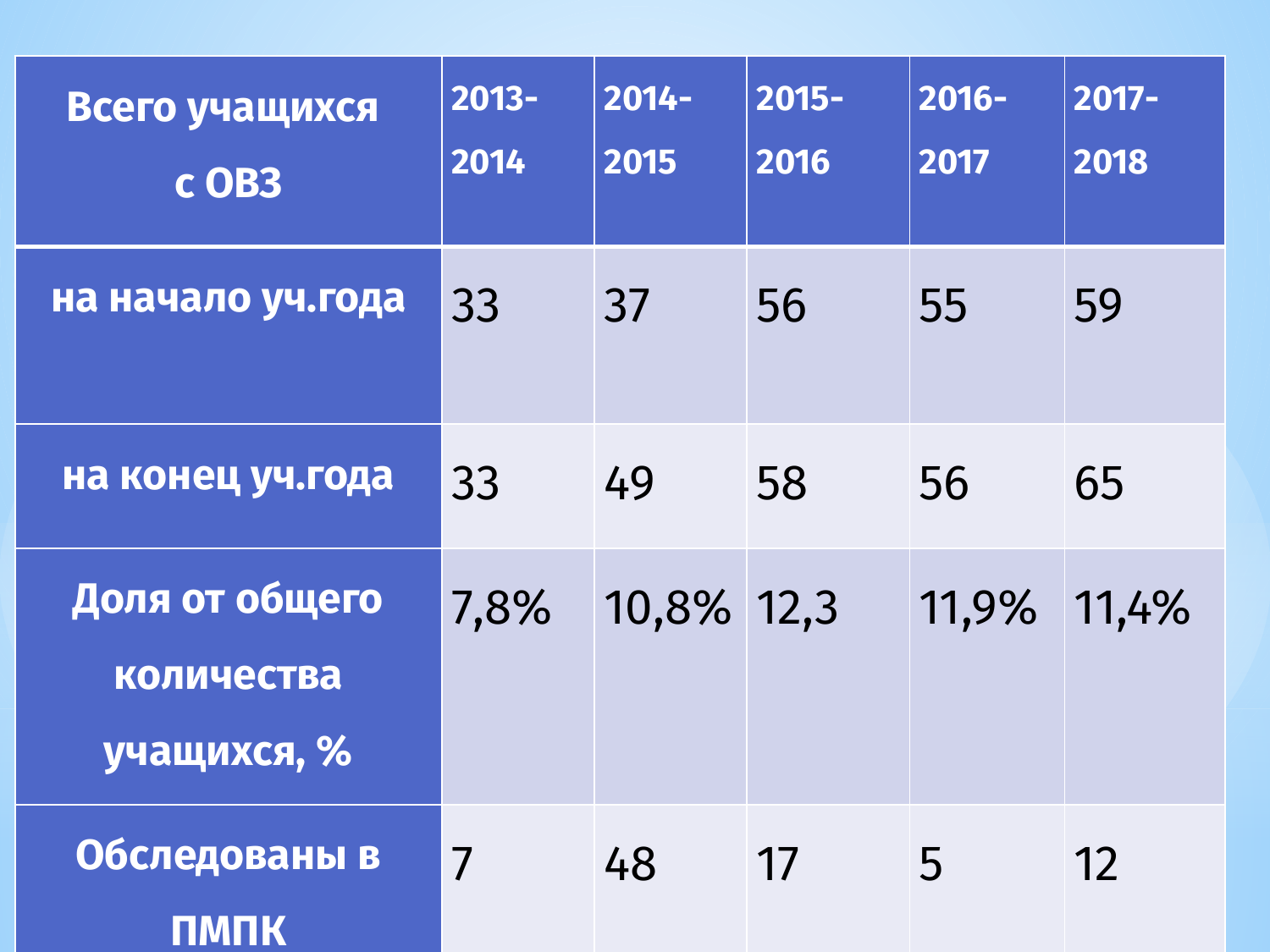

| Всего учащихся с ОВЗ | 2013-2014 | 2014-2015 | 2015-2016 | 2016-2017 | 2017-2018 |
| --- | --- | --- | --- | --- | --- |
| на начало уч.года | 33 | 37 | 56 | 55 | 59 |
| на конец уч.года | 33 | 49 | 58 | 56 | 65 |
| Доля от общего количества учащихся, % | 7,8% | 10,8% | 12,3 | 11,9% | 11,4% |
| Обследованы в ПМПК | 7 | 48 | 17 | 5 | 12 |